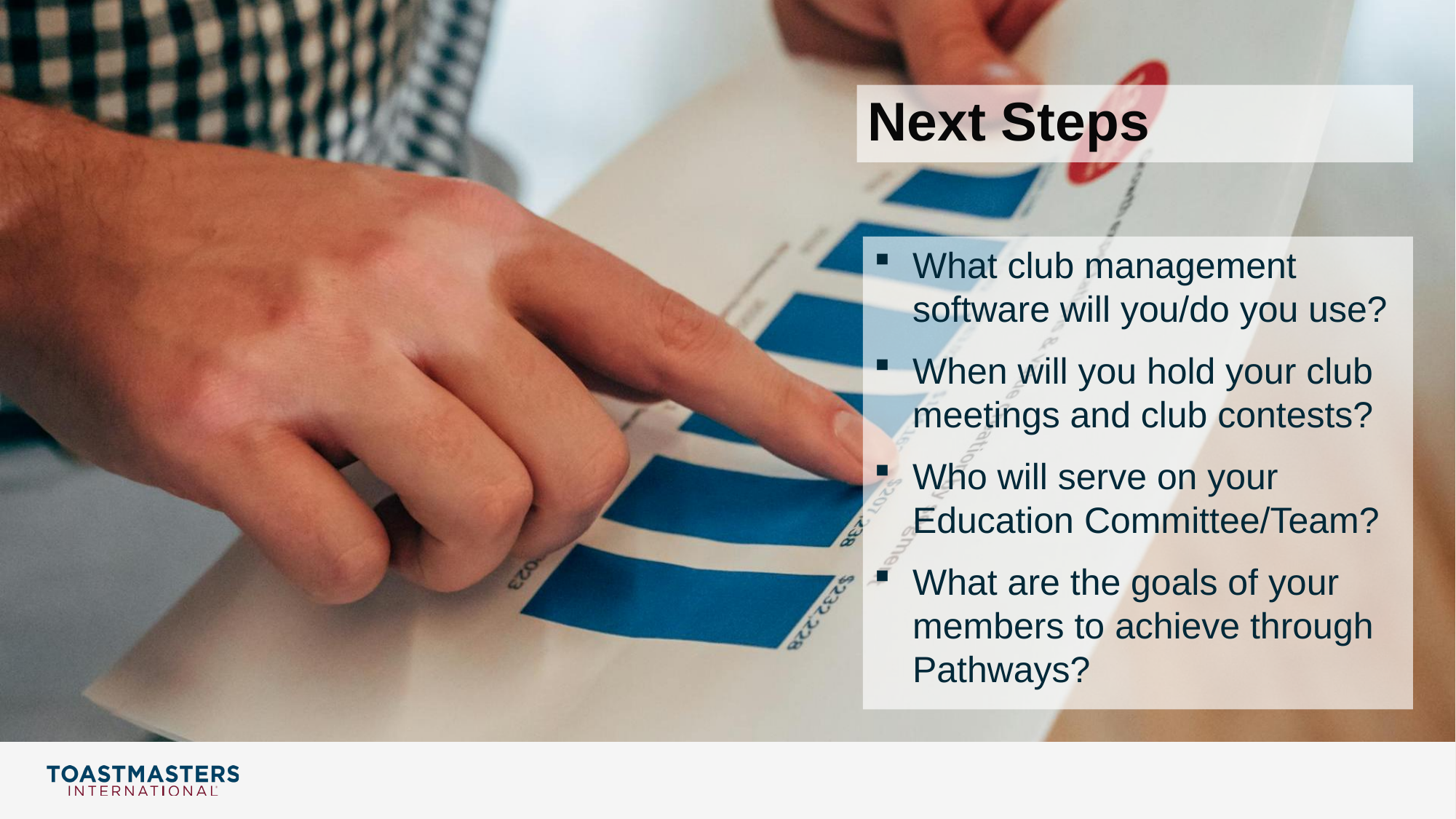

# Next Steps
What club management software will you/do you use?
When will you hold your club meetings and club contests?
Who will serve on your Education Committee/Team?
What are the goals of your members to achieve through Pathways?